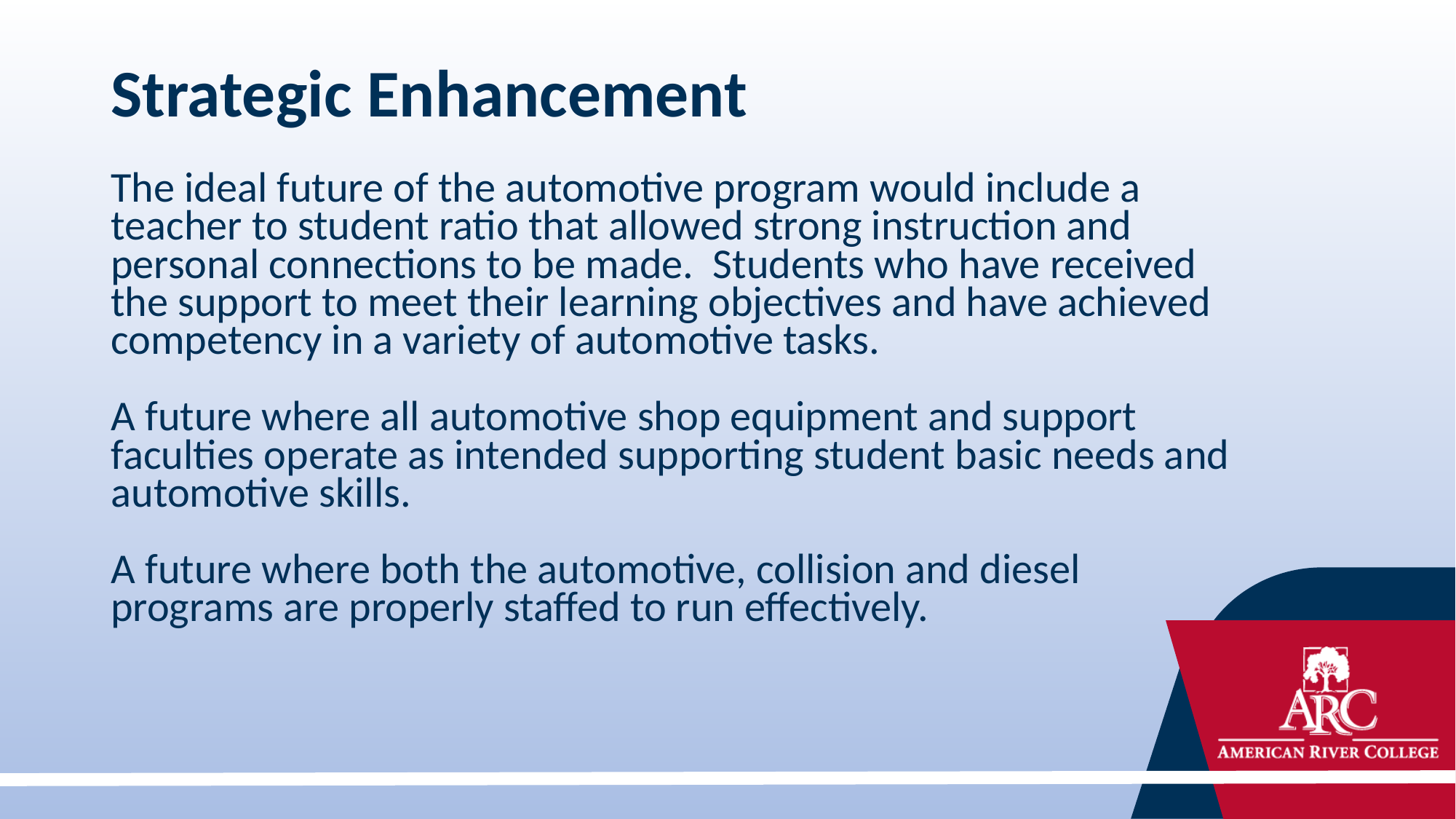

# Strategic Enhancement
The ideal future of the automotive program would include a teacher to student ratio that allowed strong instruction and personal connections to be made.  Students who have received the support to meet their learning objectives and have achieved competency in a variety of automotive tasks.

A future where all automotive shop equipment and support faculties operate as intended supporting student basic needs and automotive skills.

A future where both the automotive, collision and diesel programs are properly staffed to run effectively.